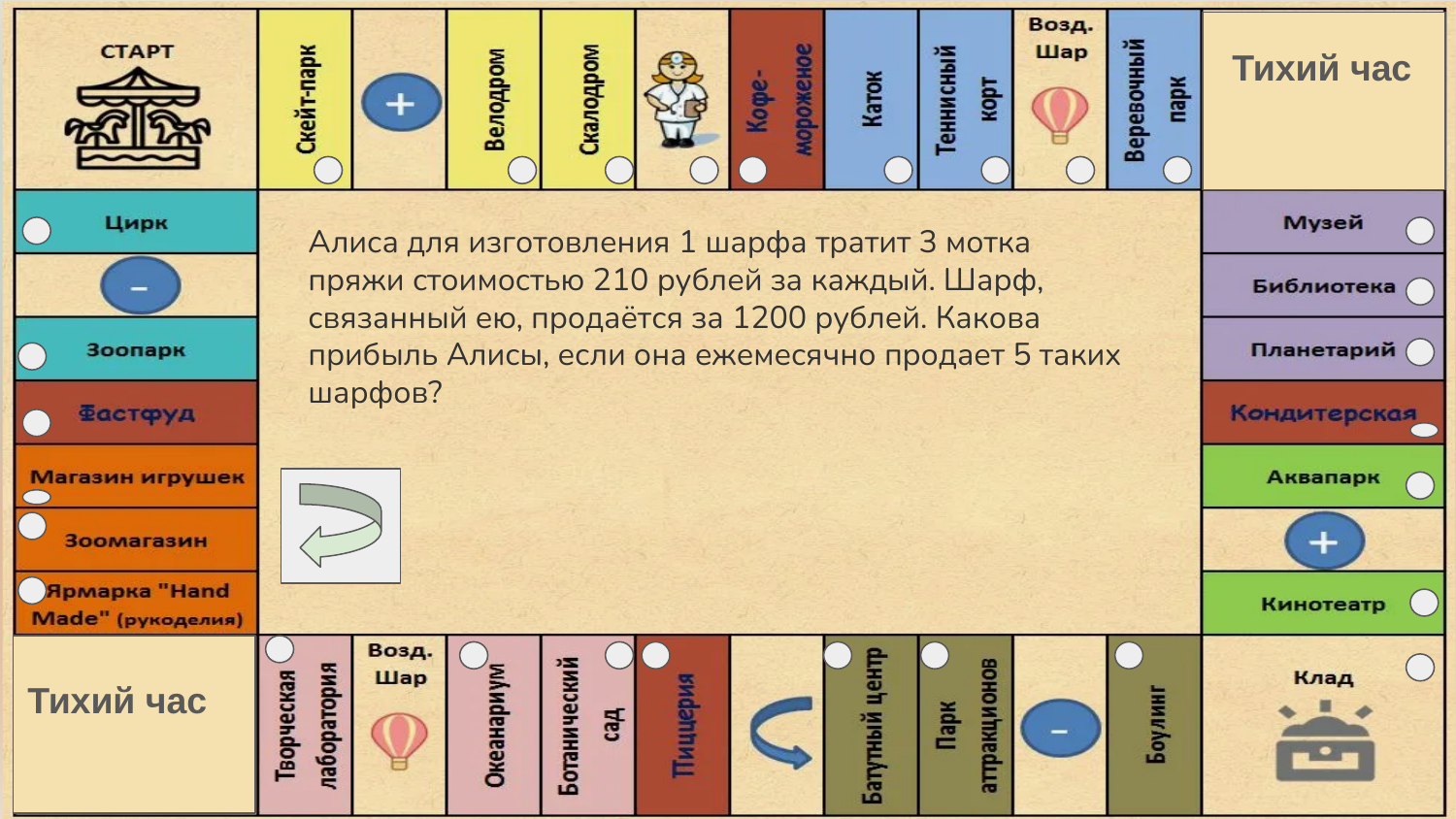

Тихий час

Алиса для изготовления 1 шарфа тратит 3 мотка пряжи стоимостью 210 рублей за каждый. Шарф, связанный ею, продаётся за 1200 рублей. Какова прибыль Алисы, если она ежемесячно продает 5 таких шарфов?

Тихий час